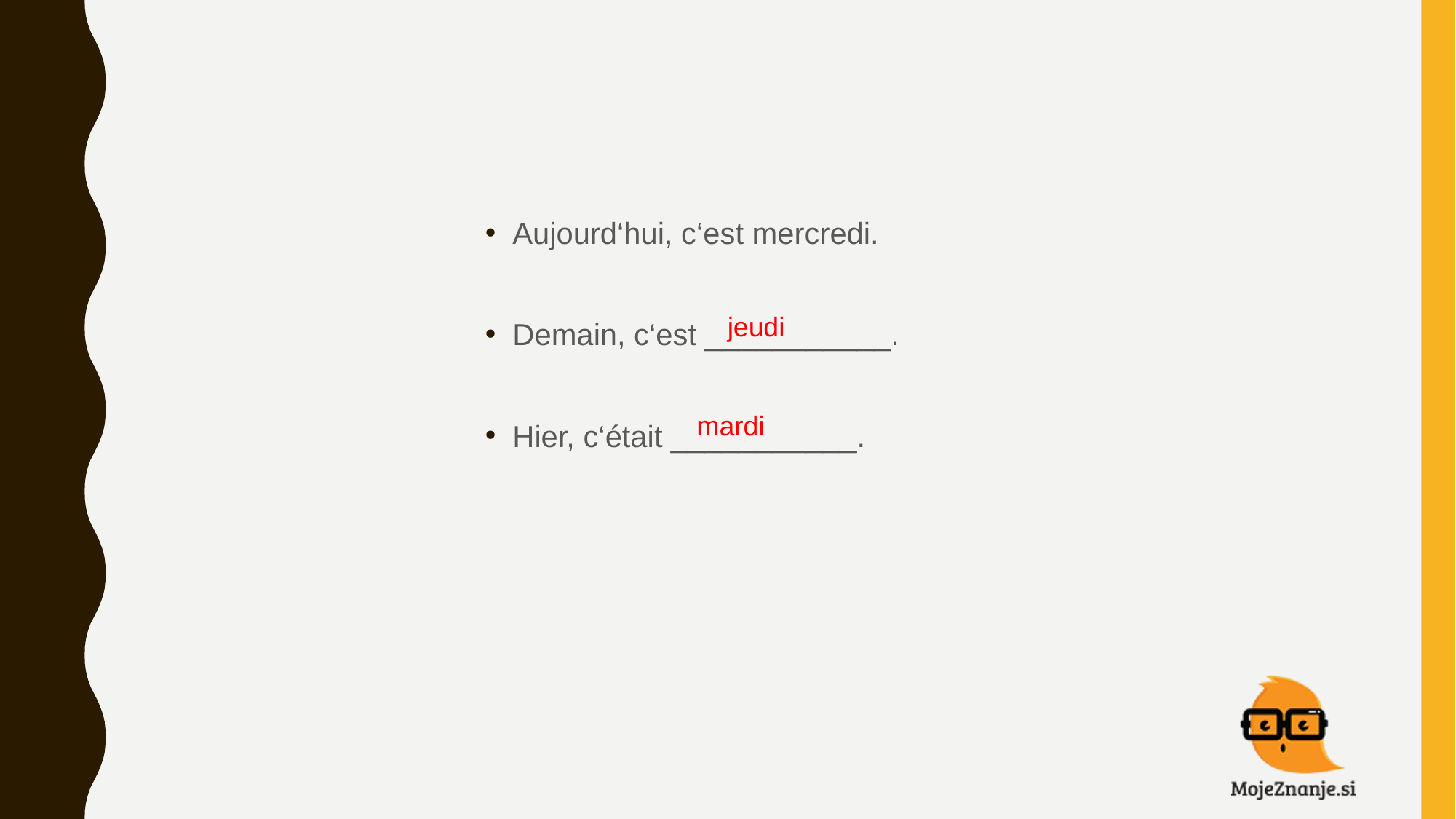

Aujourd‘hui, c‘est mercredi.

Demain, c‘est ___________.

Hier, c‘était ___________.
jeudi
mardi